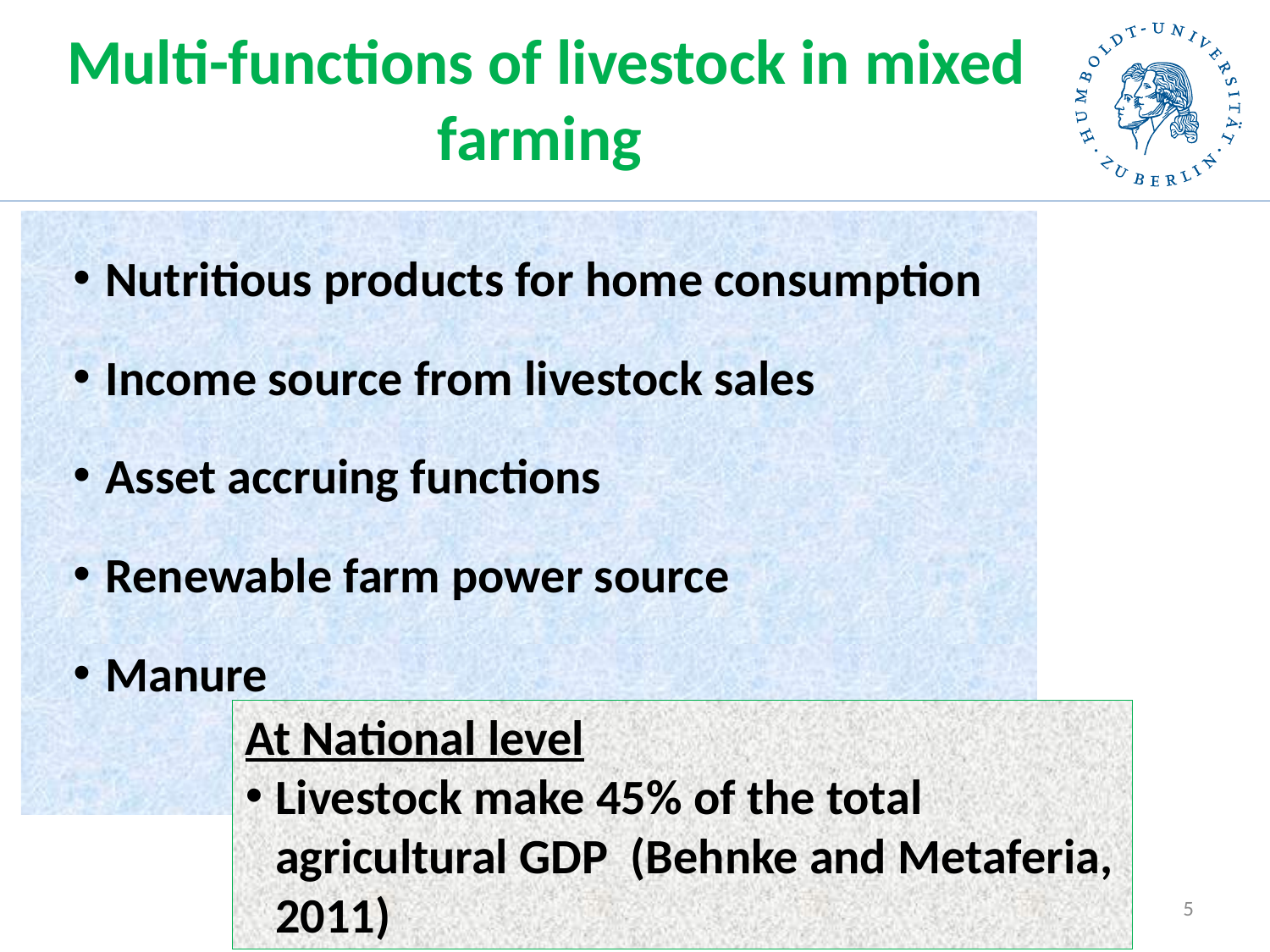

# Multi-functions of livestock in mixed farming
Nutritious products for home consumption
Income source from livestock sales
Asset accruing functions
Renewable farm power source
Manure

At National level
Livestock make 45% of the total agricultural GDP  (Behnke and Metaferia, 2011)
5